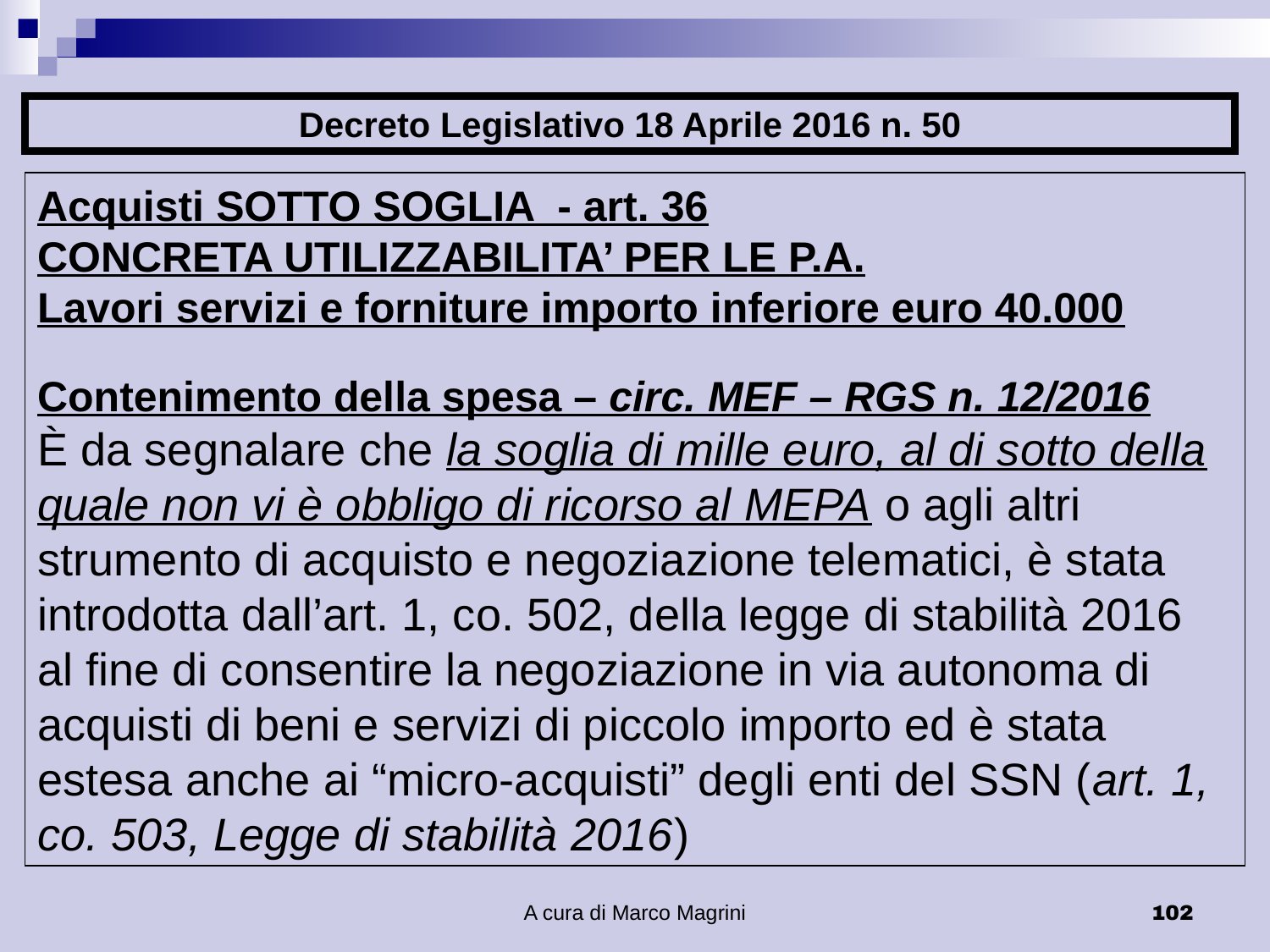

Decreto Legislativo 18 Aprile 2016 n. 50
Acquisti SOTTO SOGLIA  - art. 36
CONCRETA UTILIZZABILITA’ PER LE P.A.
Lavori servizi e forniture importo inferiore euro 40.000

Contenimento della spesa – circ. MEF – RGS n. 12/2016
È da segnalare che la soglia di mille euro, al di sotto della quale non vi è obbligo di ricorso al MEPA o agli altri strumento di acquisto e negoziazione telematici, è stata introdotta dall’art. 1, co. 502, della legge di stabilità 2016 al fine di consentire la negoziazione in via autonoma di acquisti di beni e servizi di piccolo importo ed è stata estesa anche ai “micro-acquisti” degli enti del SSN (art. 1, co. 503, Legge di stabilità 2016)

A cura di Marco Magrini
102